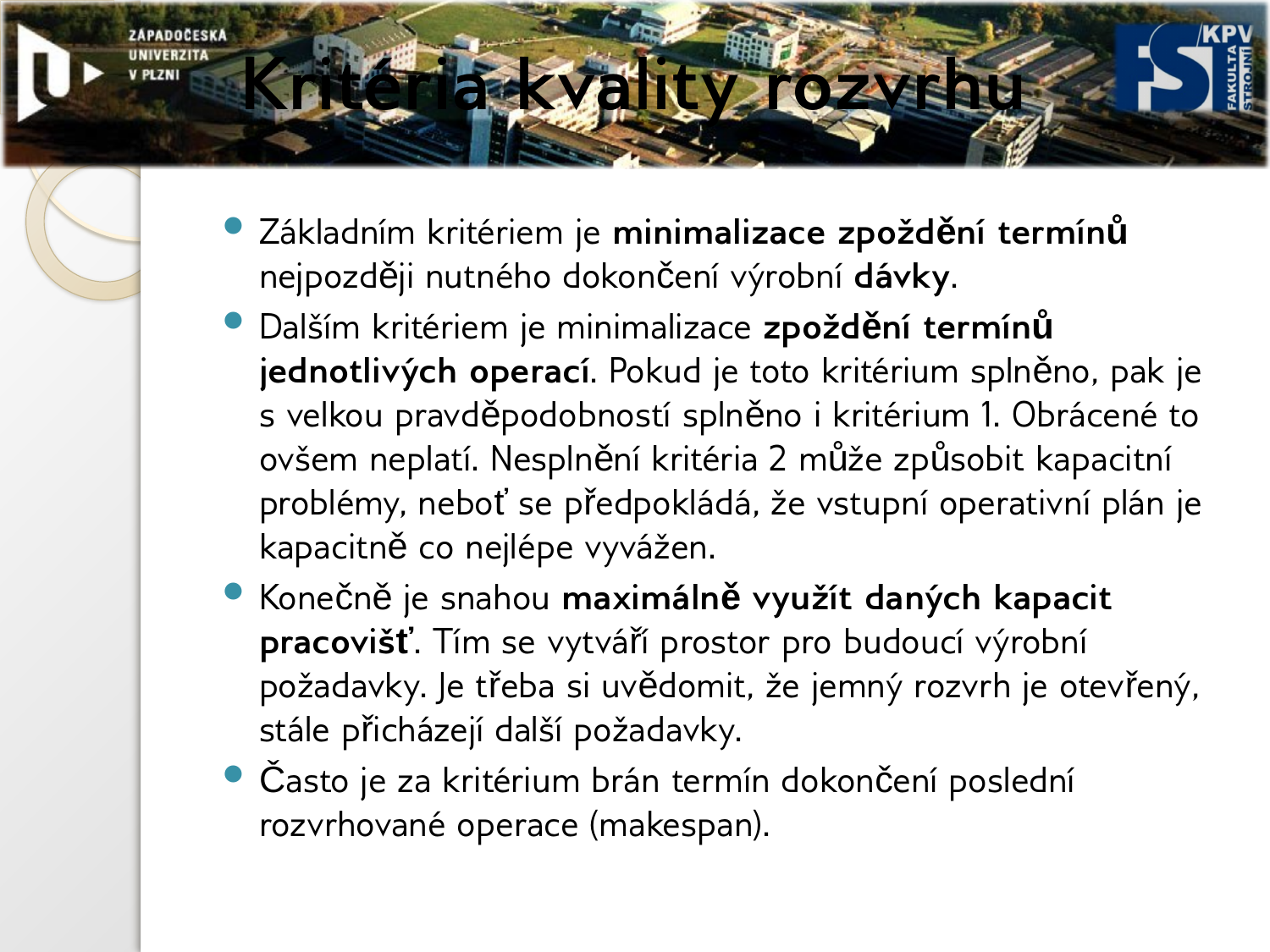

# Kritéria kvality rozvrhu
Základním kritériem je minimalizace zpoždění termínů nejpozději nutného dokončení výrobní dávky.
Dalším kritériem je minimalizace zpoždění termínů jednotlivých operací. Pokud je toto kritérium splněno, pak je s velkou pravděpodobností splněno i kritérium 1. Obrácené to ovšem neplatí. Nesplnění kritéria 2 může způsobit kapacitní problémy, neboť se předpokládá, že vstupní operativní plán je kapacitně co nejlépe vyvážen.
Konečně je snahou maximálně využít daných kapacit pracovišť. Tím se vytváří prostor pro budoucí výrobní požadavky. Je třeba si uvědomit, že jemný rozvrh je otevřený, stále přicházejí další požadavky.
Často je za kritérium brán termín dokončení poslední rozvrhované operace (makespan).